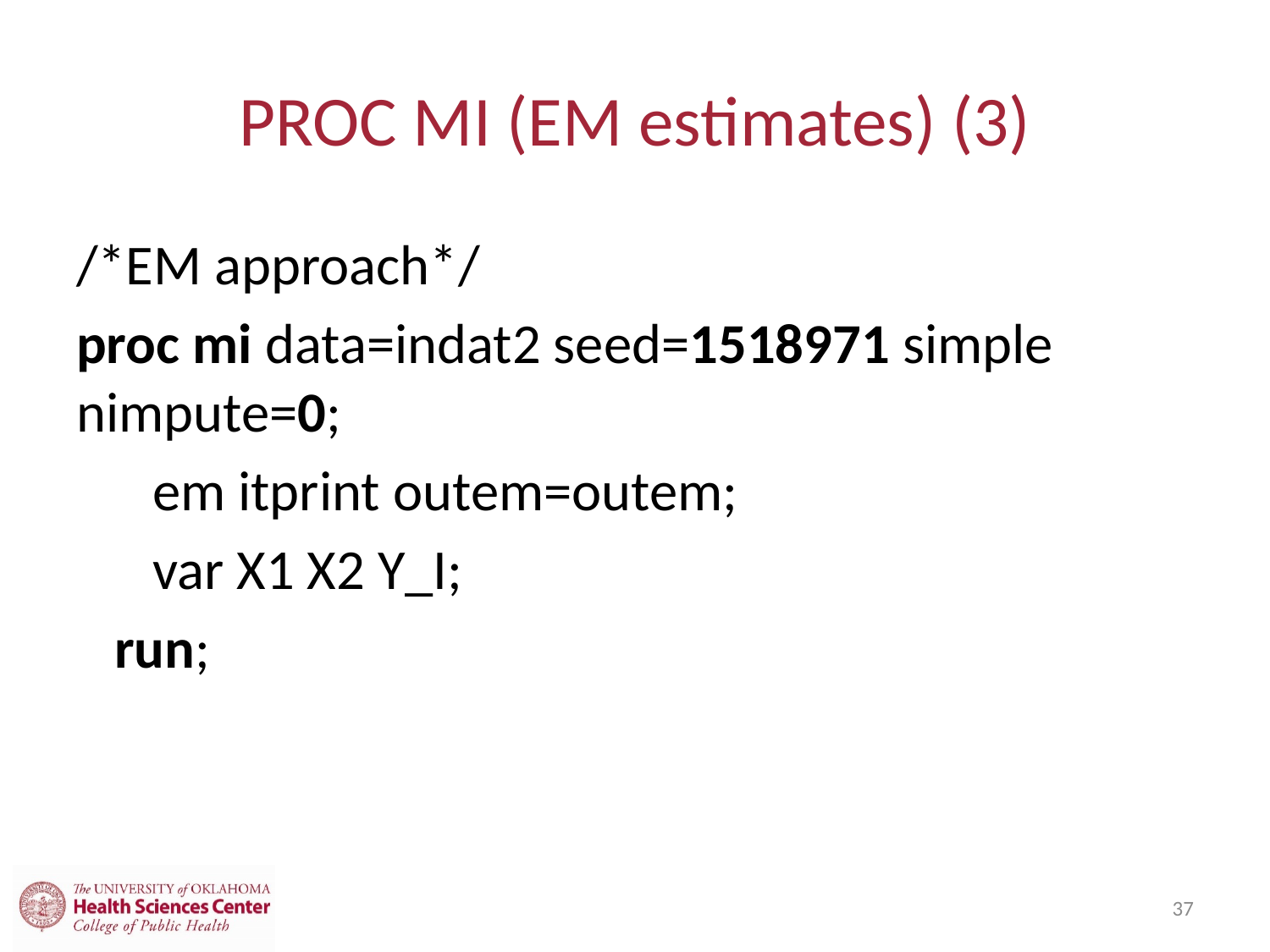

# PROC MI (EM estimates) (3)
/*EM approach*/
proc mi data=indat2 seed=1518971 simple nimpute=0;
      em itprint outem=outem;
      var X1 X2 Y_I;
   run;

37